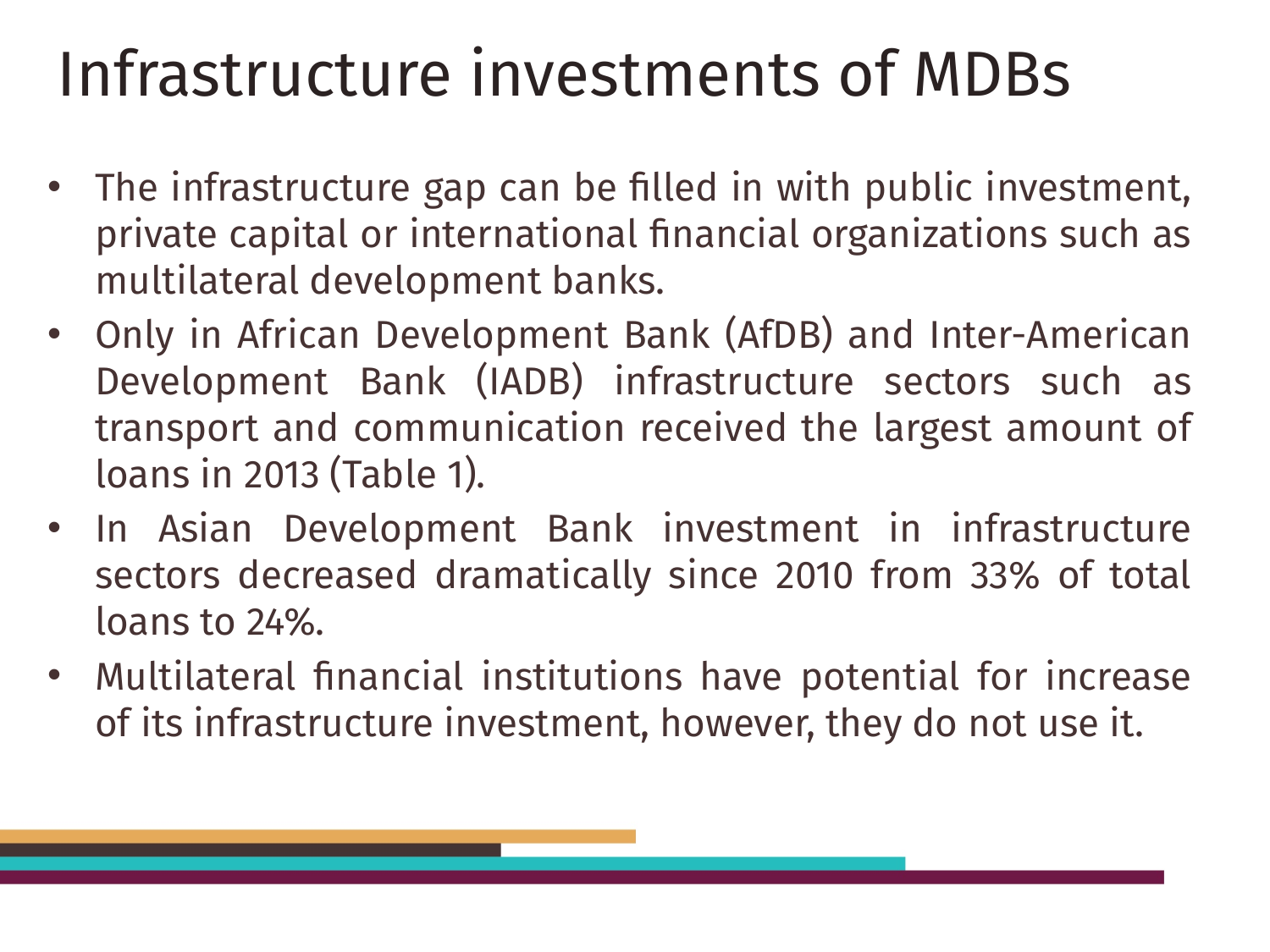

# Infrastructure investments of MDBs
The infrastructure gap can be filled in with public investment, private capital or international financial organizations such as multilateral development banks.
Only in African Development Bank (AfDB) and Inter-American Development Bank (IADB) infrastructure sectors such as transport and communication received the largest amount of loans in 2013 (Table 1).
In Asian Development Bank investment in infrastructure sectors decreased dramatically since 2010 from 33% of total loans to 24%.
Multilateral financial institutions have potential for increase of its infrastructure investment, however, they do not use it.